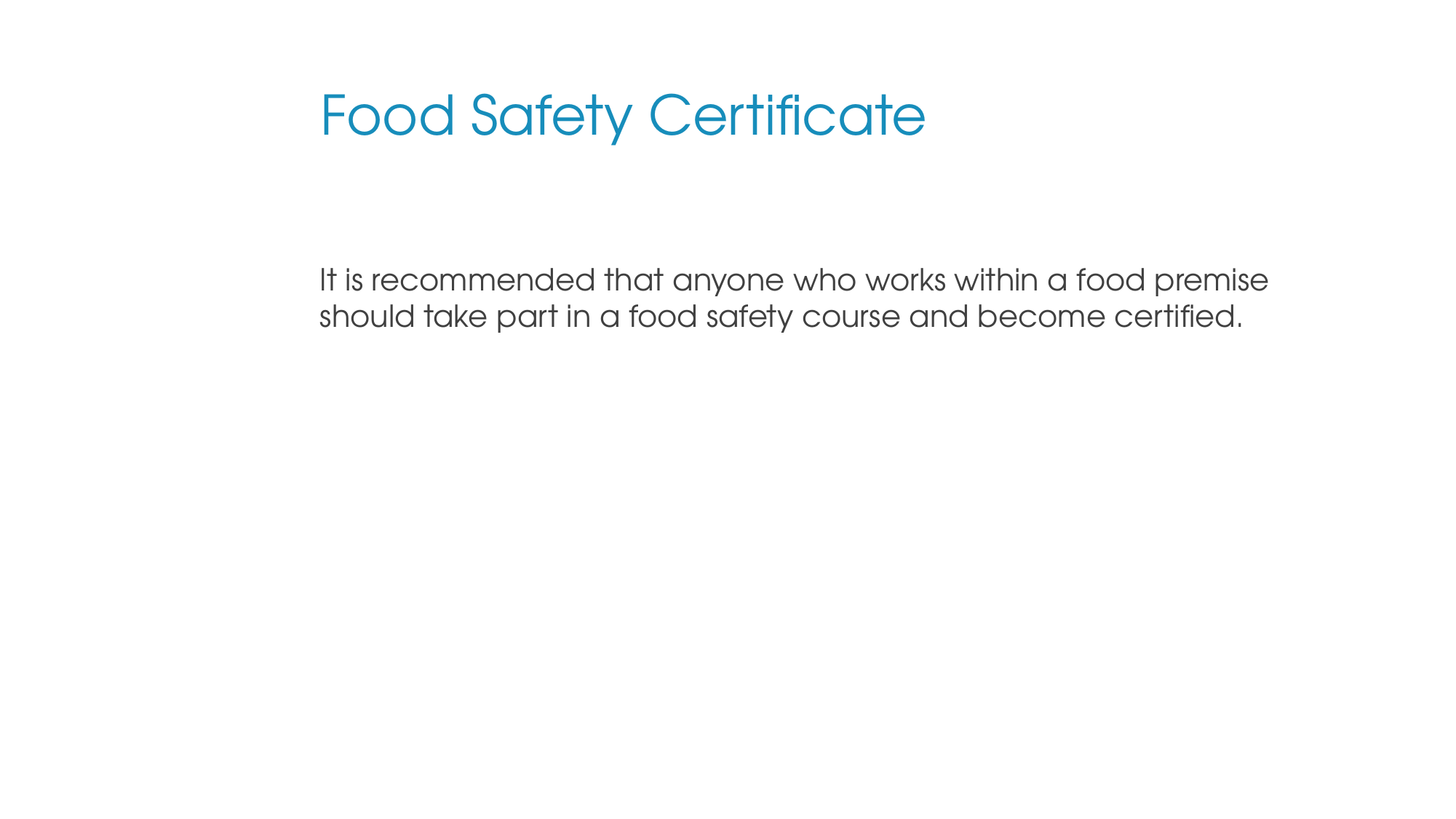

# Food Safety Certificate
It is recommended that anyone who works within a food premise should take part in a food safety course and become certified.